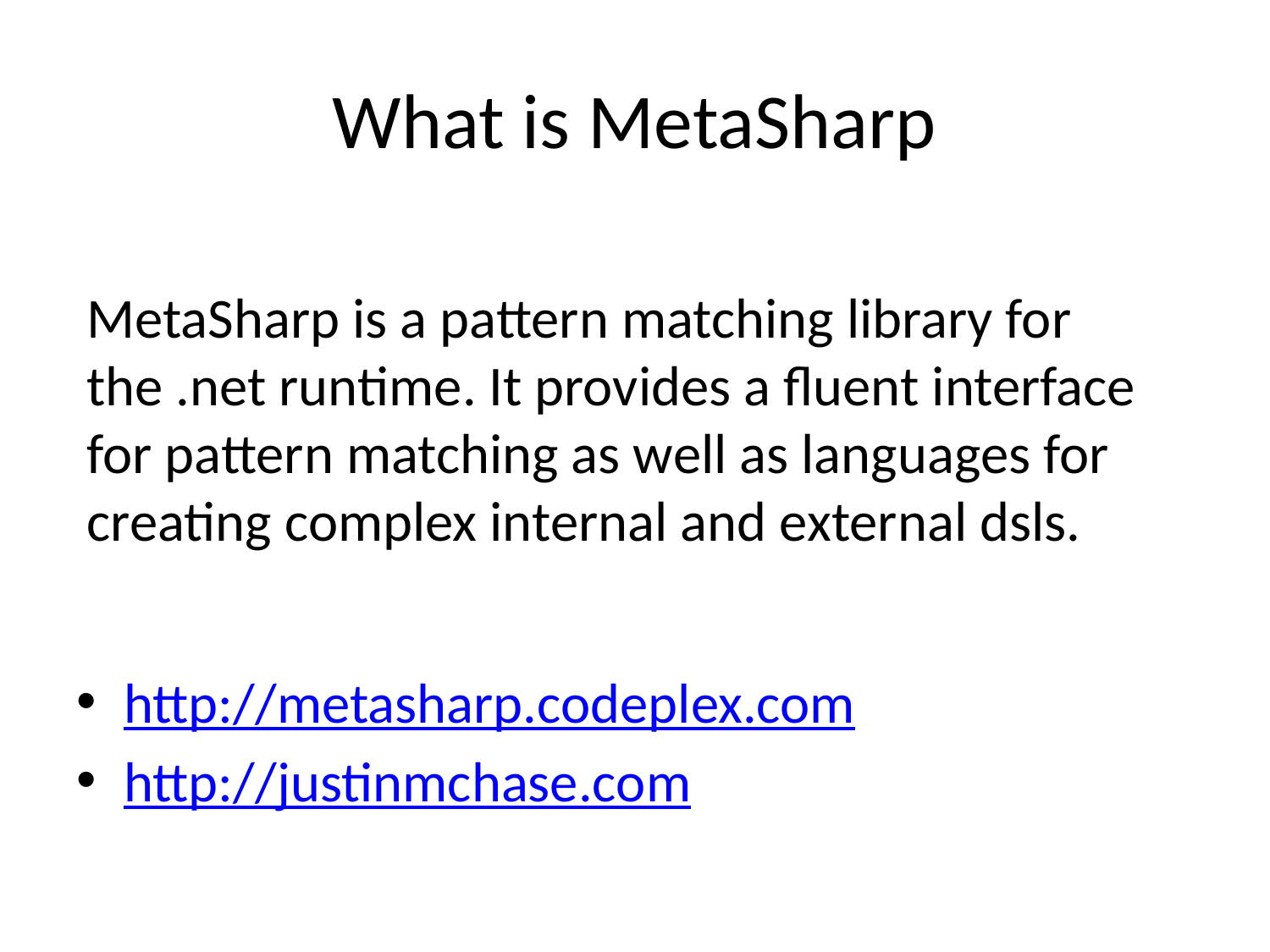

# What is MetaSharp

MetaSharp is a pattern matching library for the .net runtime. It provides a fluent interface for pattern matching as well as languages for creating complex internal and external dsls.
http://metasharp.codeplex.com
http://justinmchase.com